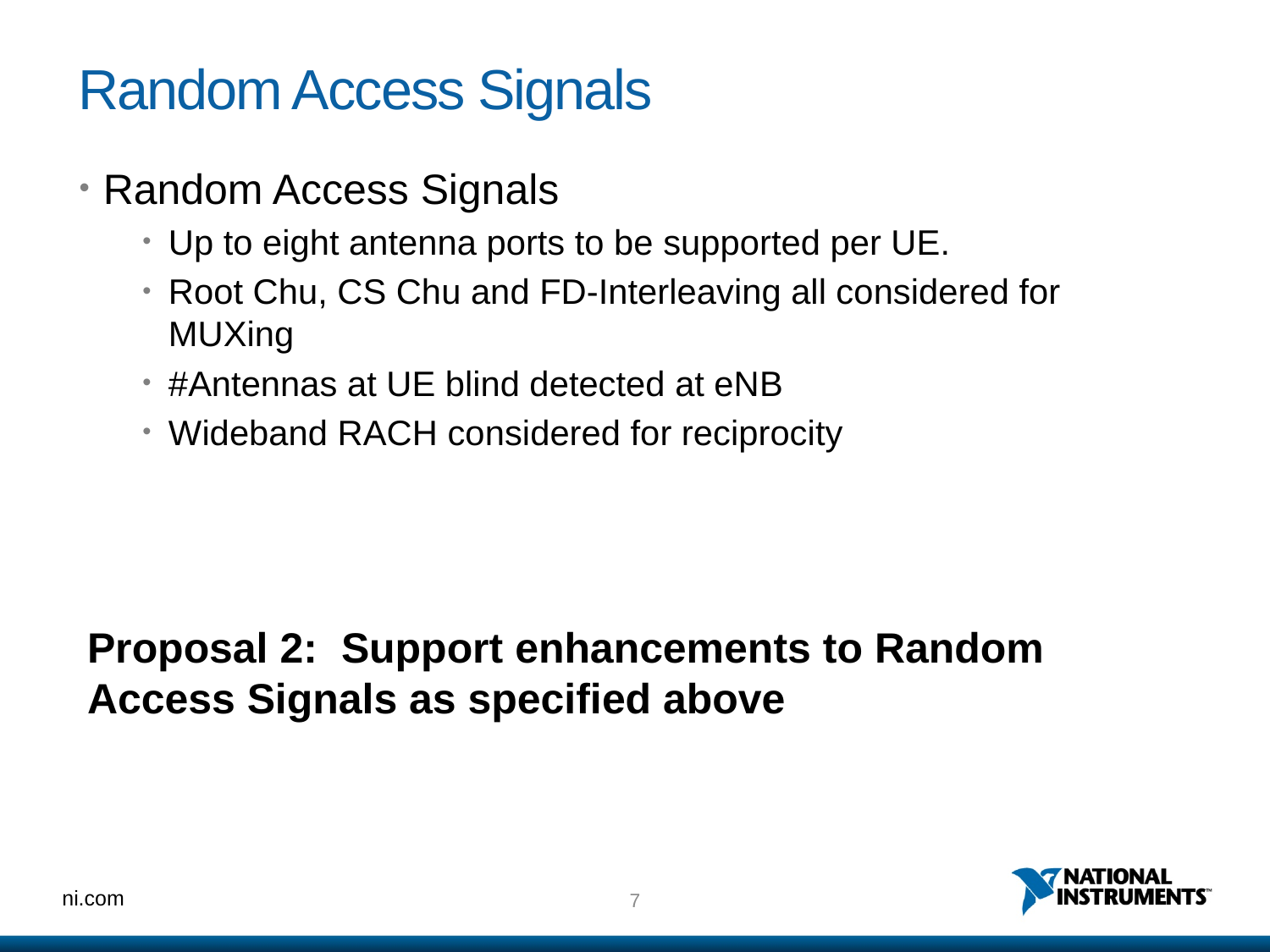

# Random Access Signals
Random Access Signals
Up to eight antenna ports to be supported per UE.
Root Chu, CS Chu and FD-Interleaving all considered for MUXing
#Antennas at UE blind detected at eNB
Wideband RACH considered for reciprocity
Proposal 2:  Support enhancements to Random Access Signals as specified above